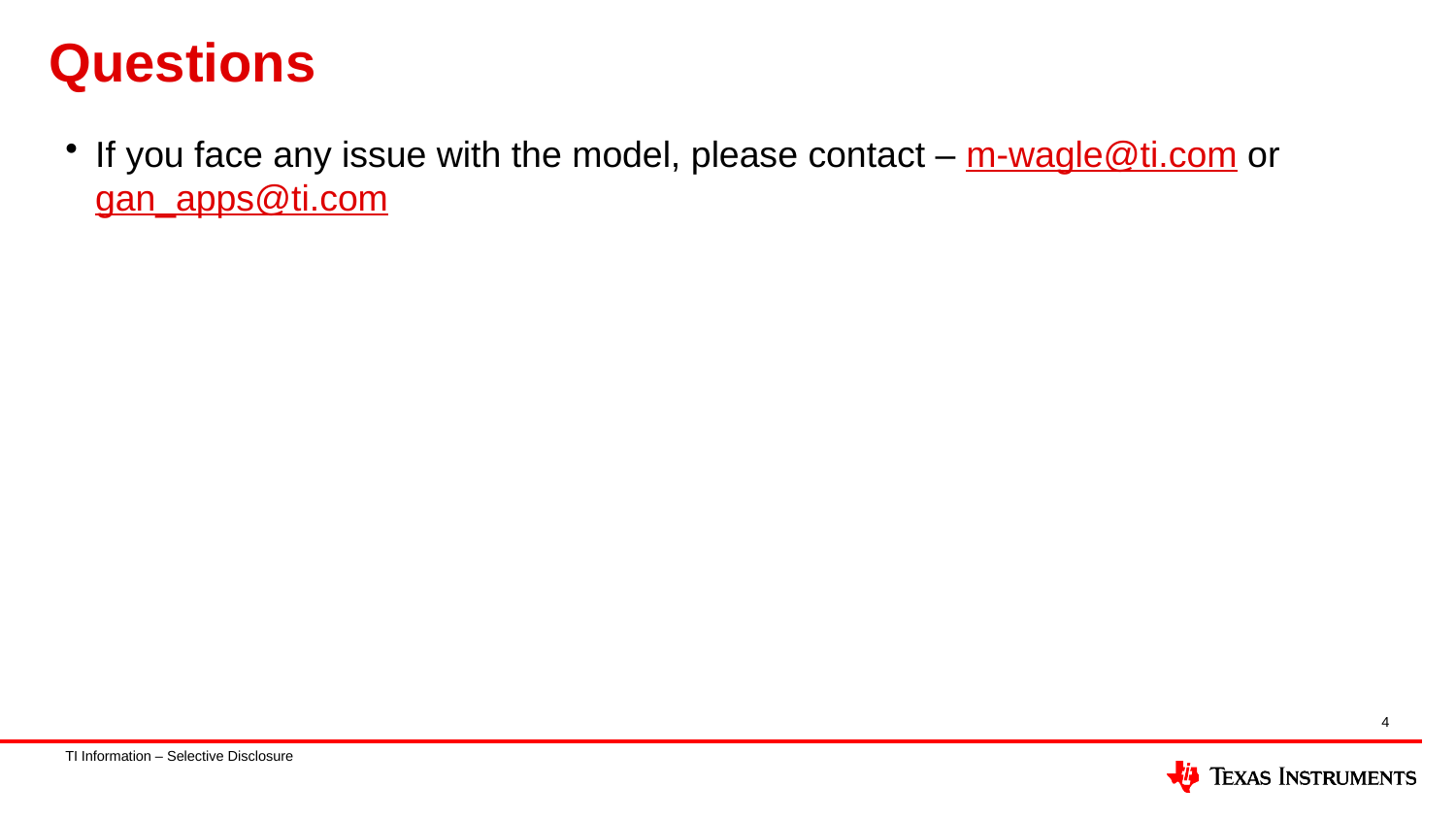

# Questions
If you face any issue with the model, please contact – m-wagle@ti.com or gan_apps@ti.com
4